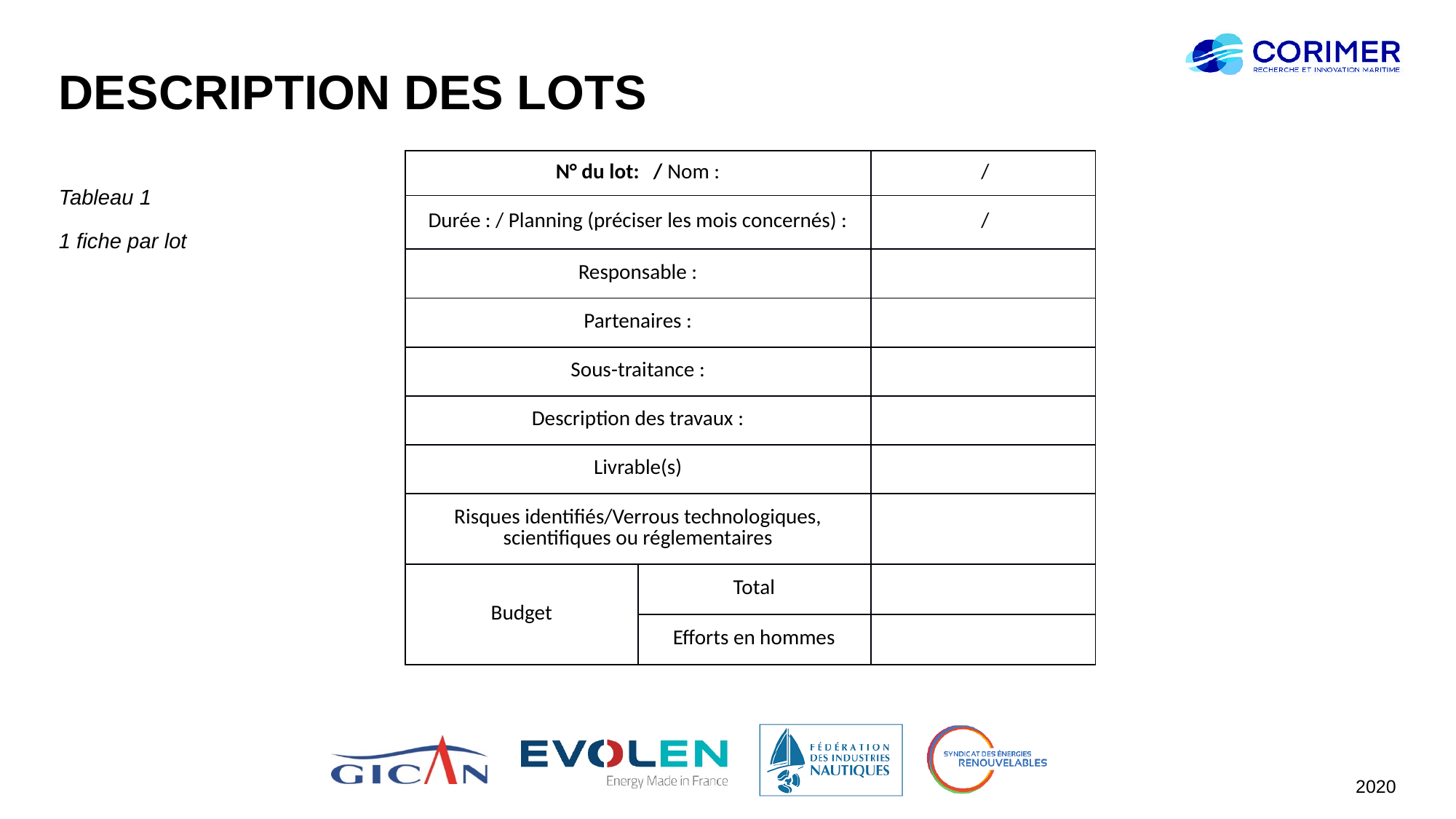

# DESCRIPTION DES LOTS
| N° du lot: / Nom : |  | / |
| --- | --- | --- |
| Durée : / Planning (préciser les mois concernés) : |  | / |
| Responsable : |  |  |
| Partenaires : |  |  |
| Sous-traitance : |  |  |
| Description des travaux : |  |  |
| Livrable(s) |  |  |
| Risques identifiés/Verrous technologiques, scientifiques ou réglementaires |  |  |
| Budget | Total |  |
|  | Efforts en hommes |  |
Tableau 1
1 fiche par lot